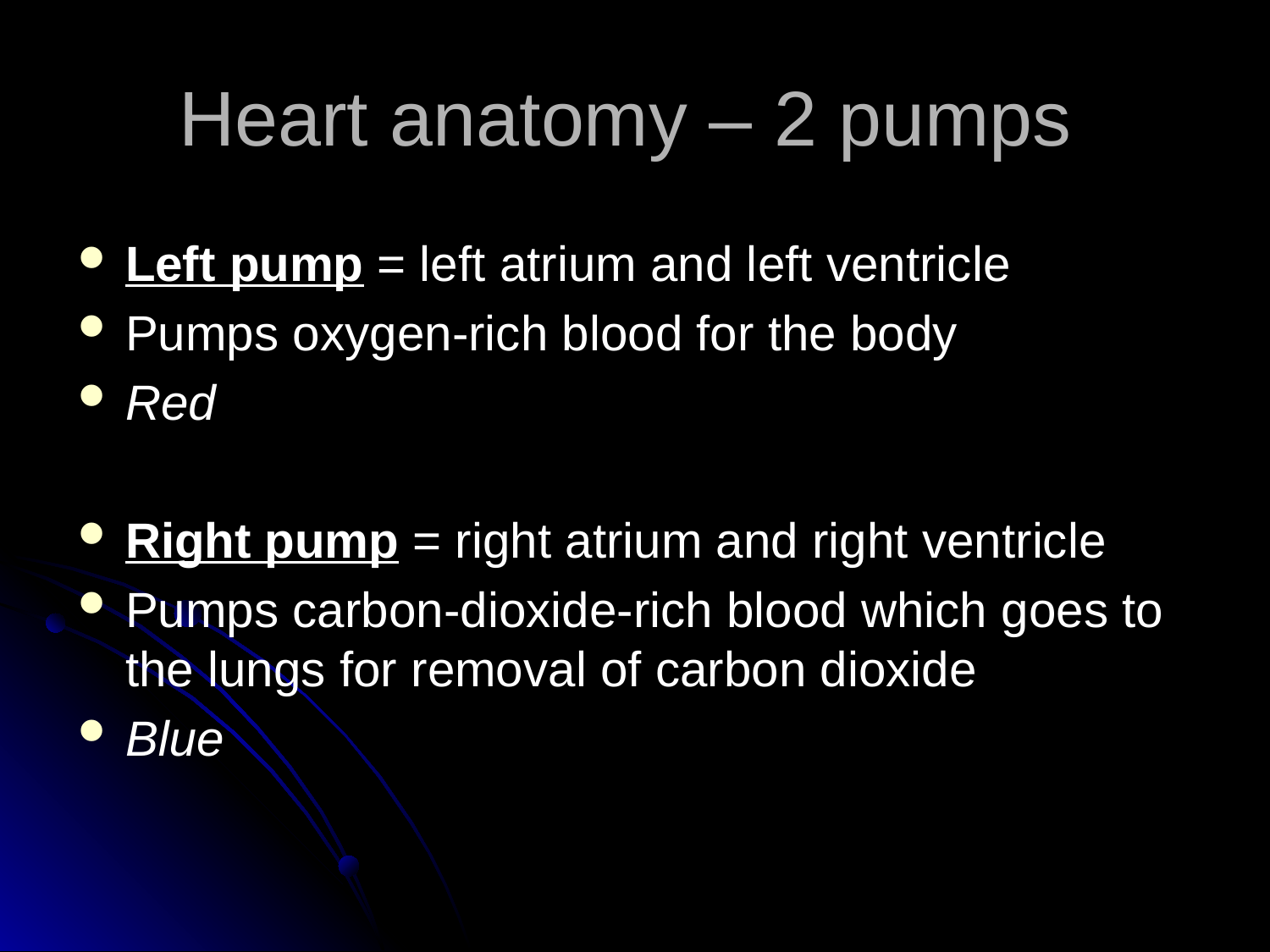

# Heart anatomy – 2 pumps
Left pump = left atrium and left ventricle
Pumps oxygen-rich blood for the body
Red

Right pump = right atrium and right ventricle
Pumps carbon-dioxide-rich blood which goes to the lungs for removal of carbon dioxide
Blue